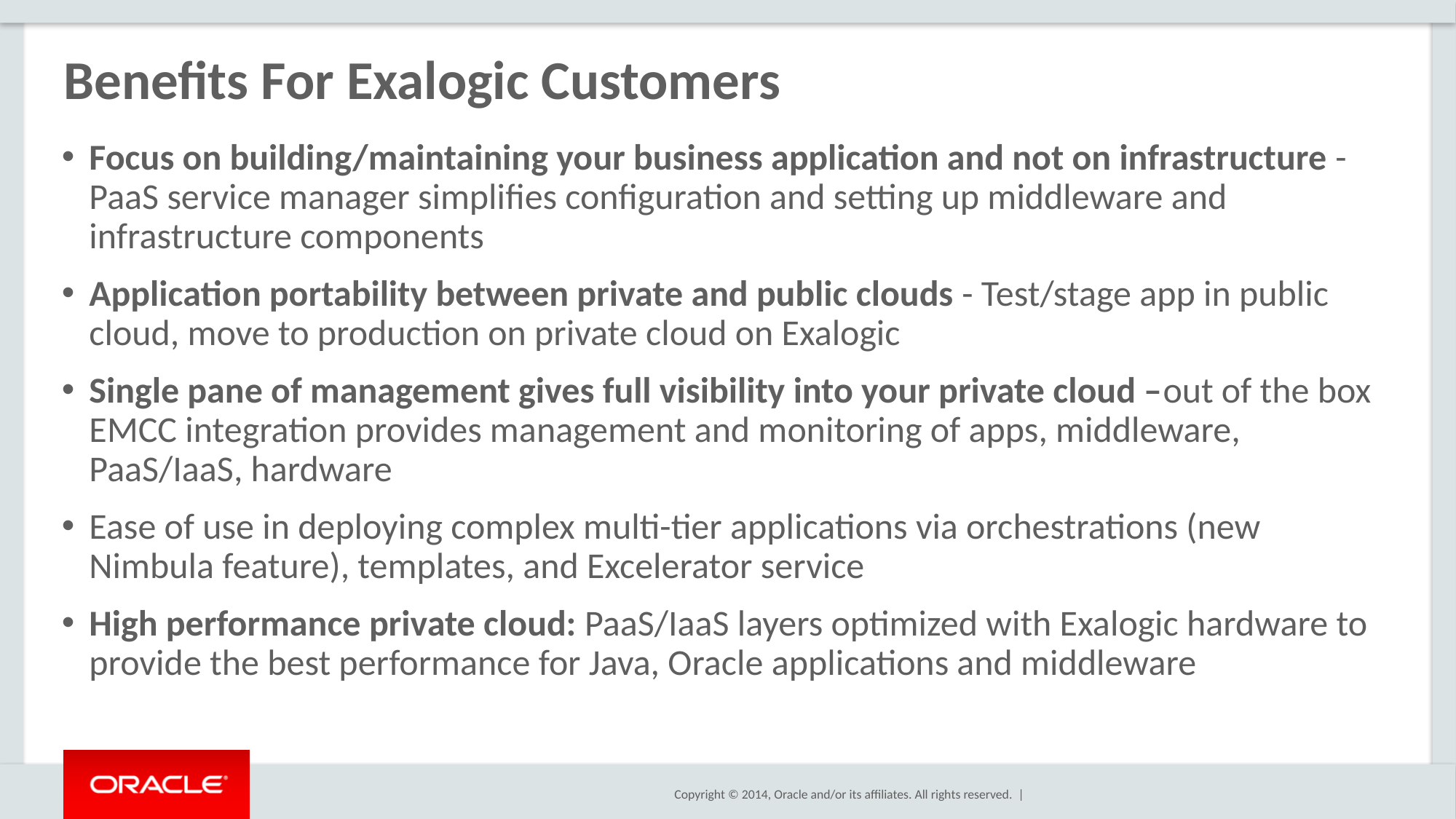

# Benefits For Exalogic Customers
Focus on building/maintaining your business application and not on infrastructure - PaaS service manager simplifies configuration and setting up middleware and infrastructure components
Application portability between private and public clouds - Test/stage app in public cloud, move to production on private cloud on Exalogic
Single pane of management gives full visibility into your private cloud –out of the box EMCC integration provides management and monitoring of apps, middleware, PaaS/IaaS, hardware
Ease of use in deploying complex multi-tier applications via orchestrations (new Nimbula feature), templates, and Excelerator service
High performance private cloud: PaaS/IaaS layers optimized with Exalogic hardware to provide the best performance for Java, Oracle applications and middleware